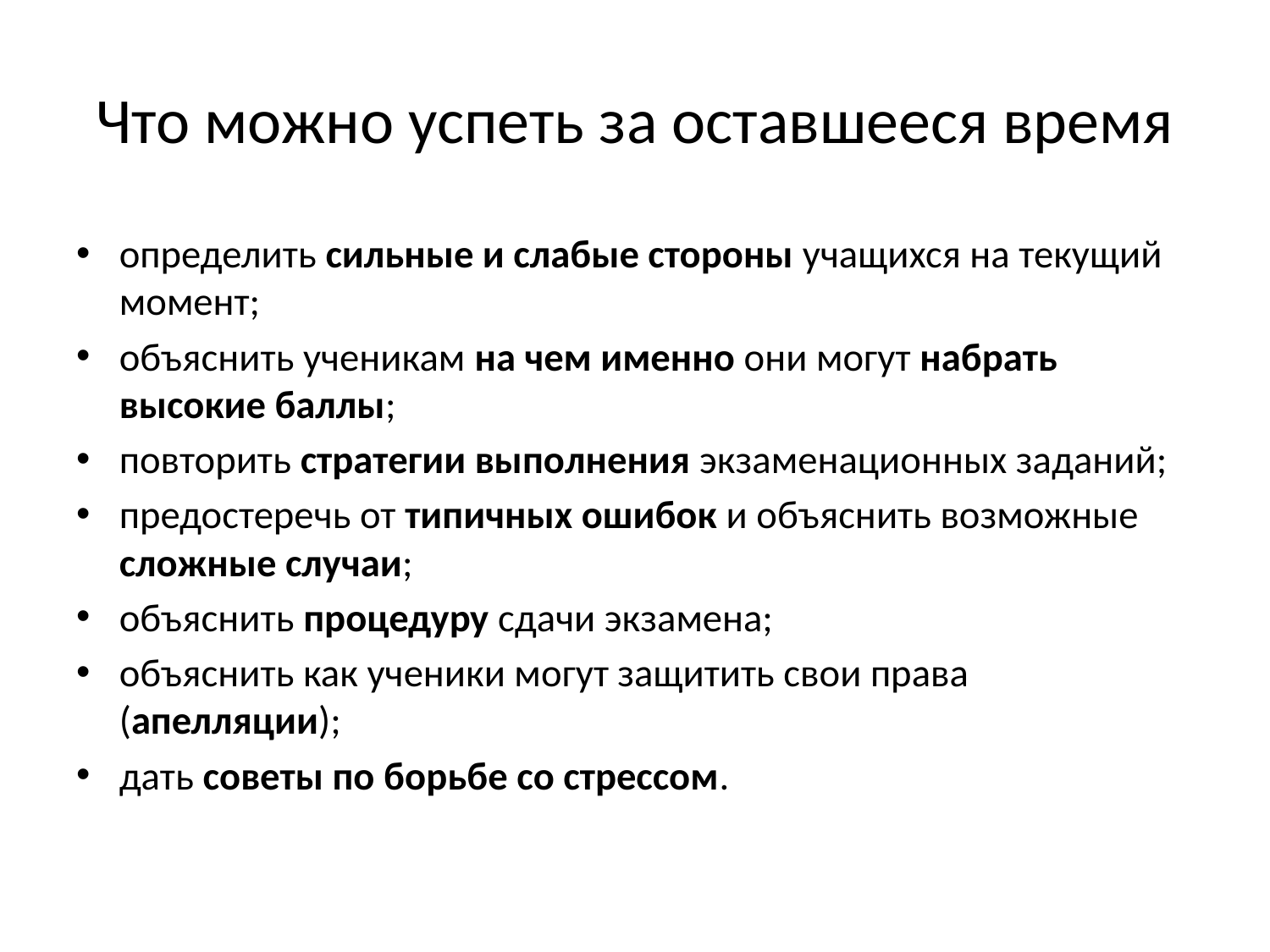

# Что можно успеть за оставшееся время
определить сильные и слабые стороны учащихся на текущий момент;
объяснить ученикам на чем именно они могут набрать высокие баллы;
повторить стратегии выполнения экзаменационных заданий;
предостеречь от типичных ошибок и объяснить возможные сложные случаи;
объяснить процедуру сдачи экзамена;
объяснить как ученики могут защитить свои права (апелляции);
дать советы по борьбе со стрессом.